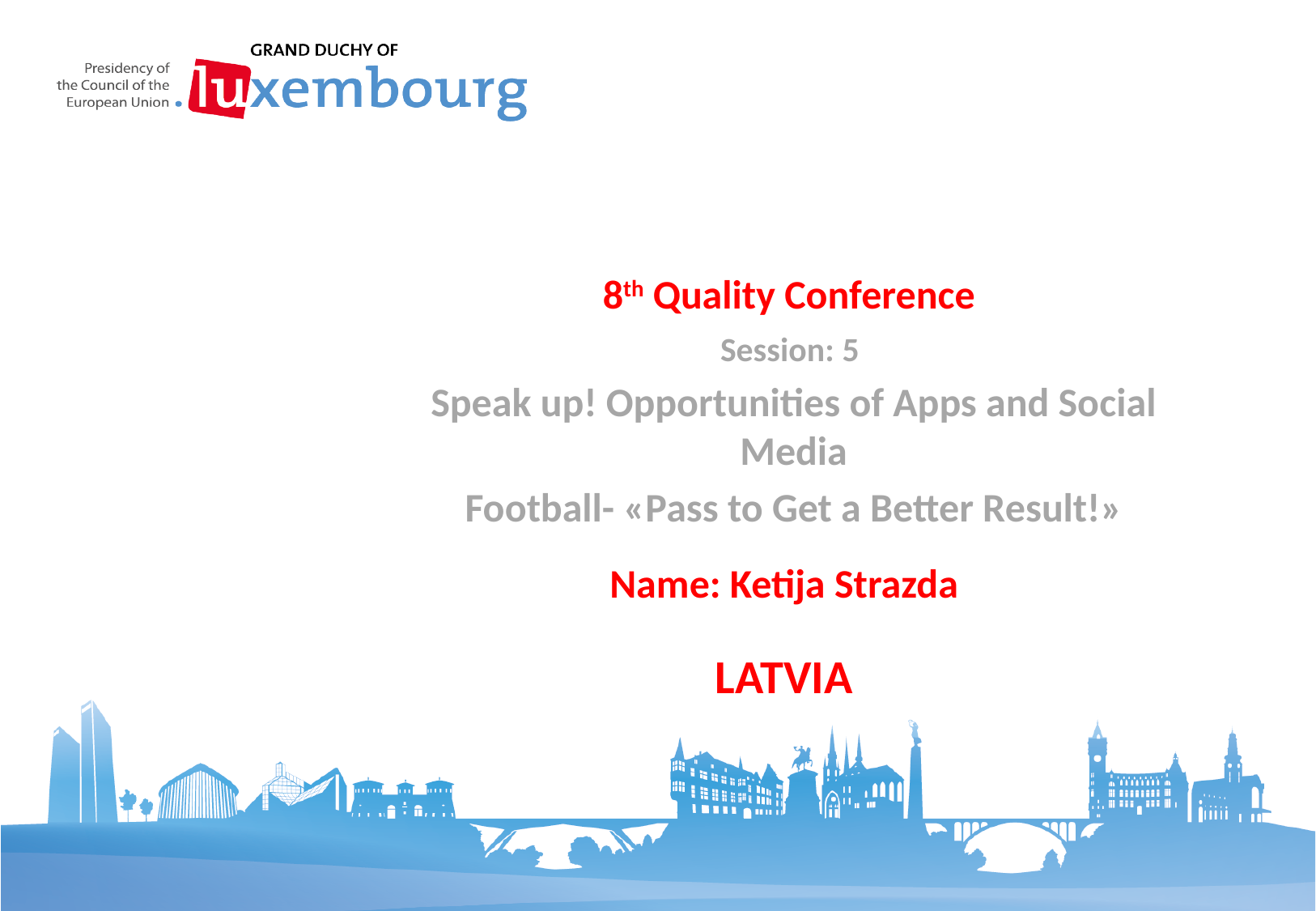

# 8th Quality Conference
Session: 5
Speak up! Opportunities of Apps and Social Media
Football- «Pass to Get a Better Result!»
Name: Ketija Strazda

LATVIA